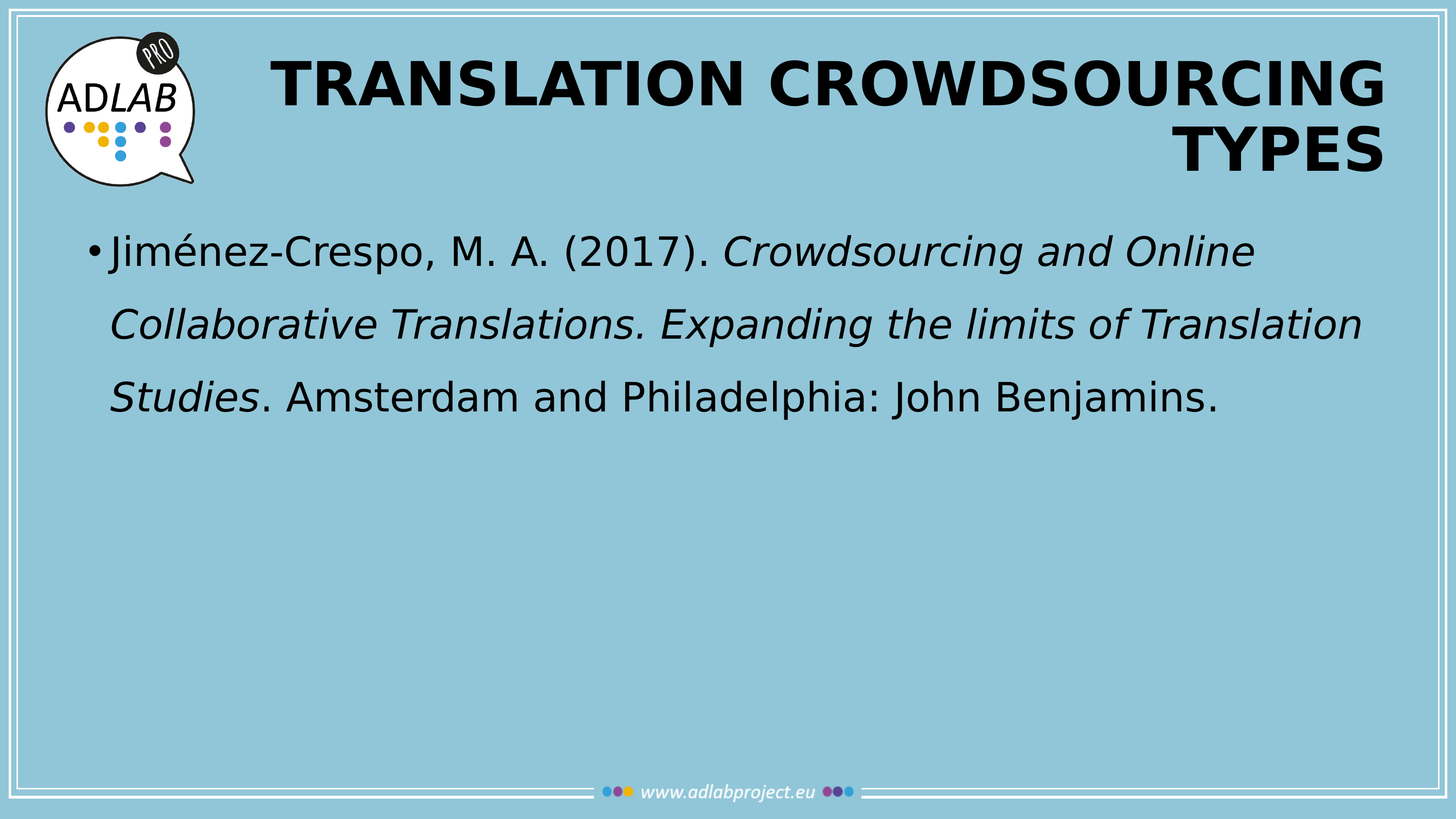

# translation crowdsourcing types
Jiménez-Crespo, M. A. (2017). Crowdsourcing and Online Collaborative Translations. Expanding the limits of Translation Studies. Amsterdam and Philadelphia: John Benjamins.